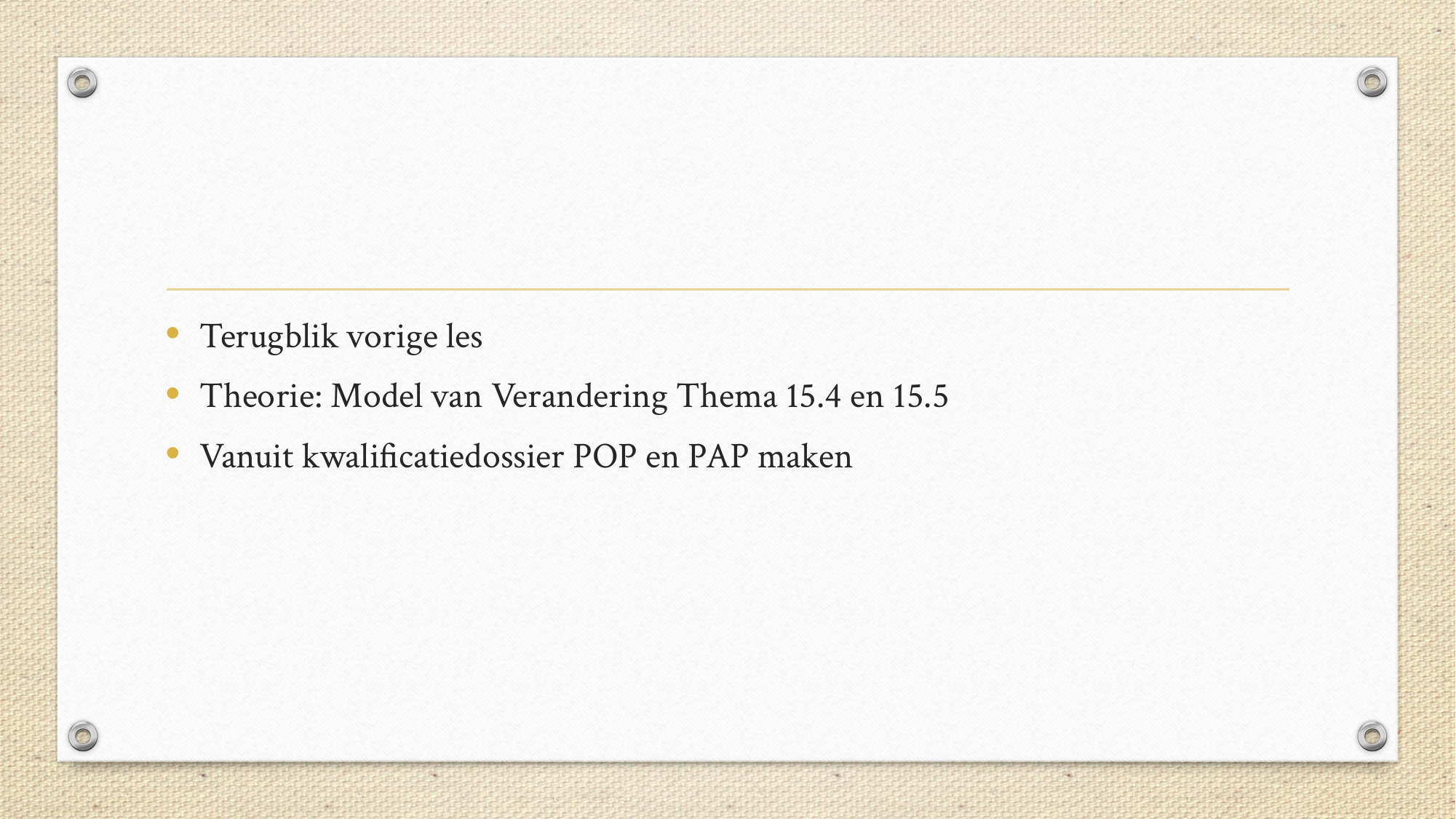

#
Terugblik vorige les
Theorie: Model van Verandering Thema 15.4 en 15.5
Vanuit kwalificatiedossier POP en PAP maken